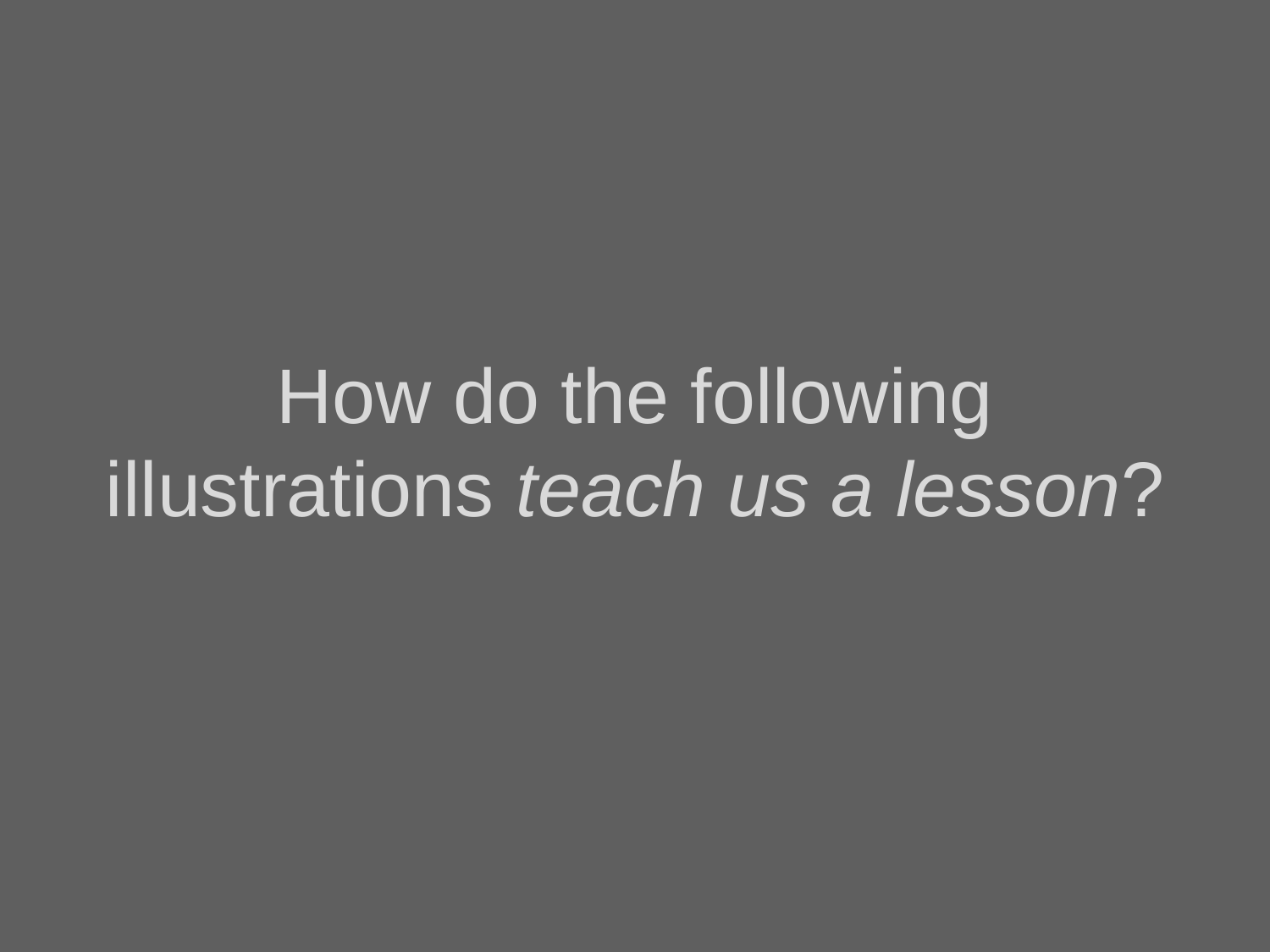

# How do the following illustrations teach us a lesson?